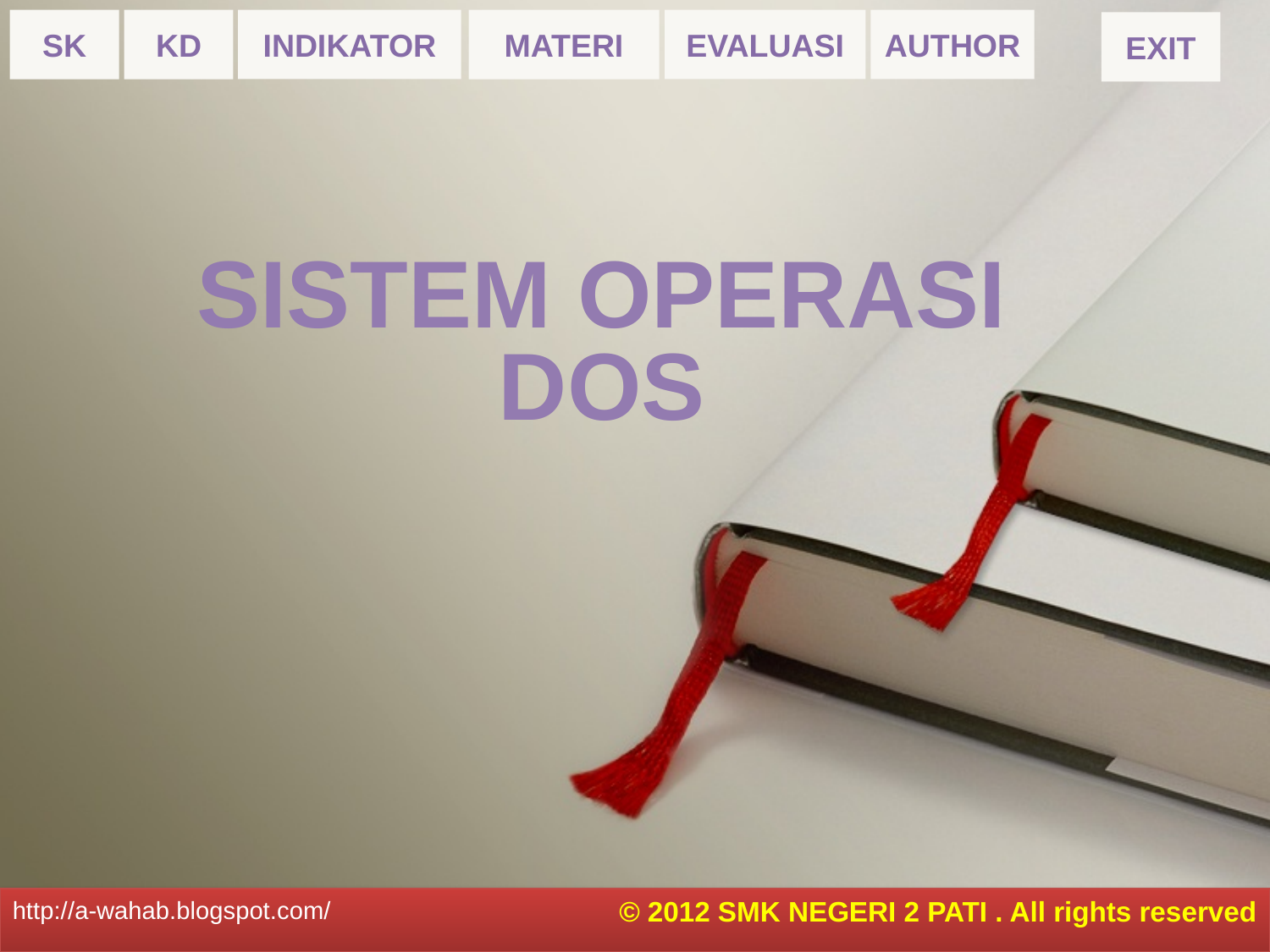

INDIKATOR
EVALUASI
AUTHOR
MATERI
SK
KD
EXIT
# SISTEM OPERASI DOS
© 2012 SMK NEGERI 2 PATI . All rights reserved

http://a-wahab.blogspot.com/